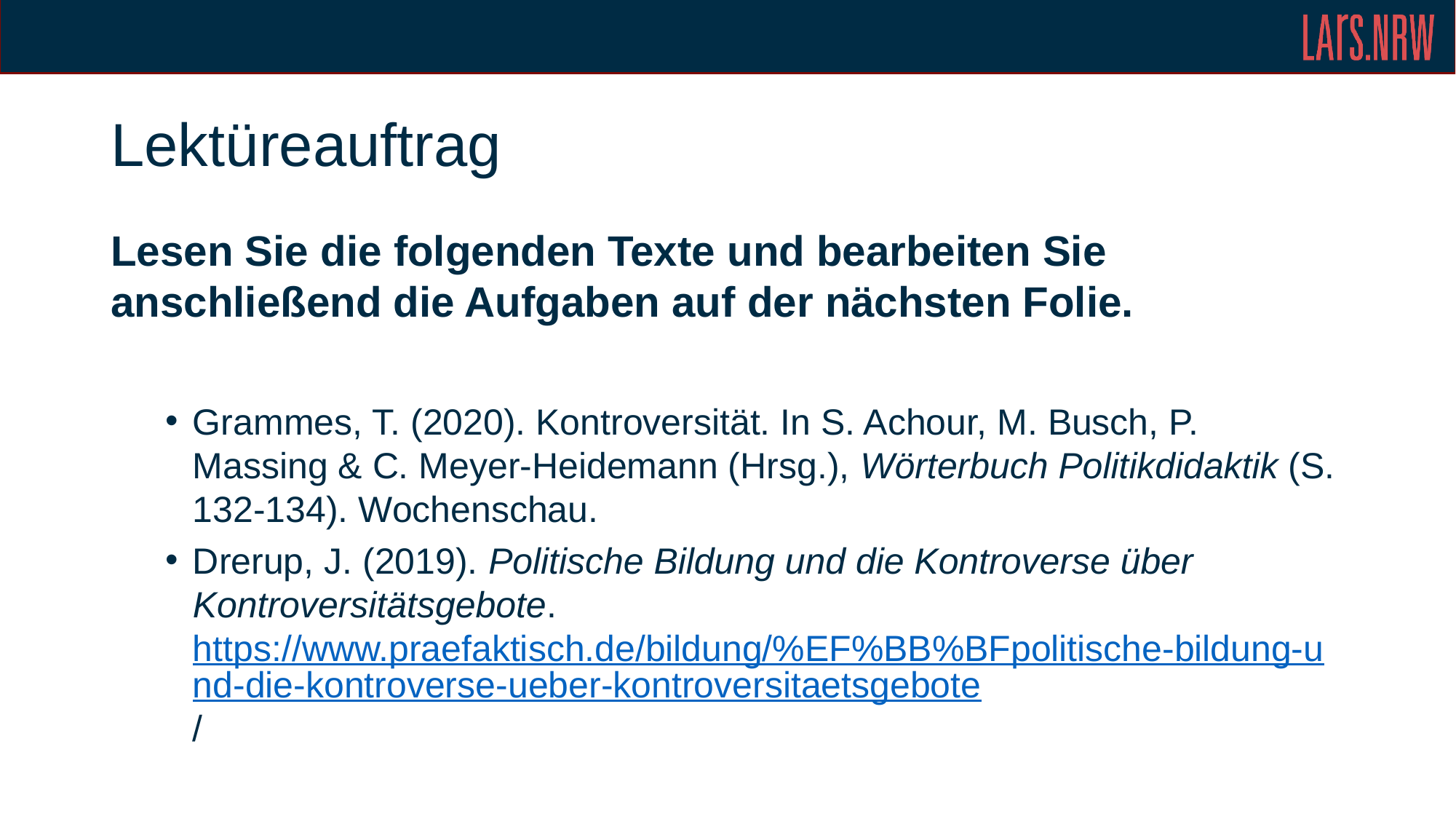

# Lektüreauftrag
Lesen Sie die folgenden Texte und bearbeiten Sie anschließend die Aufgaben auf der nächsten Folie.

Grammes, T. (2020). Kontroversität. In S. Achour, M. Busch, P. Massing & C. Meyer-Heidemann (Hrsg.), Wörterbuch Politikdidaktik (S. 132-134). Wochenschau.
Drerup, J. (2019). Politische Bildung und die Kontroverse über Kontroversitätsgebote. https://www.praefaktisch.de/bildung/%EF%BB%BFpolitische-bildung-und-die-kontroverse-ueber-kontroversitaetsgebote/